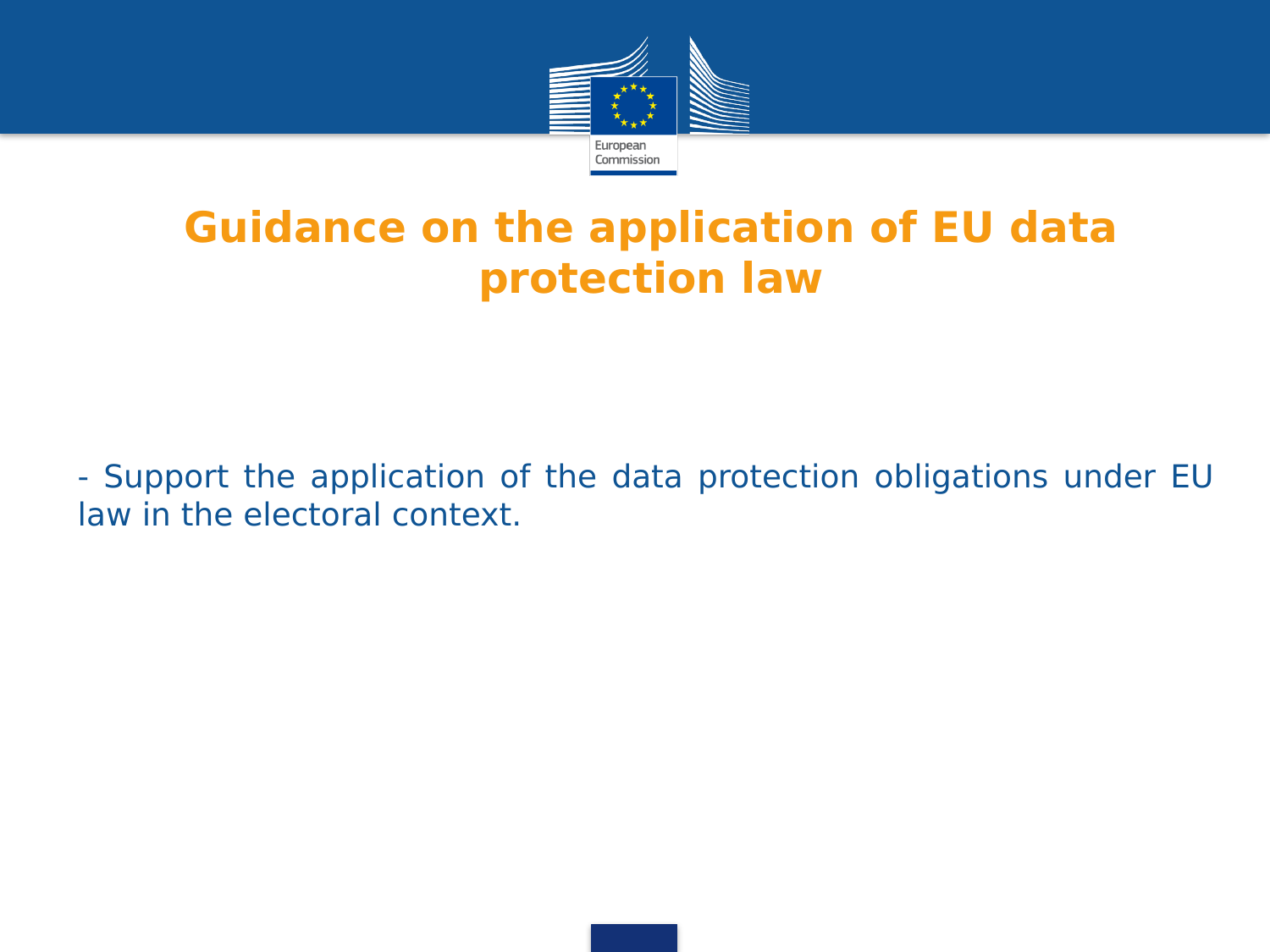

# Guidance on the application of EU data protection law

- Support the application of the data protection obligations under EU law in the electoral context.